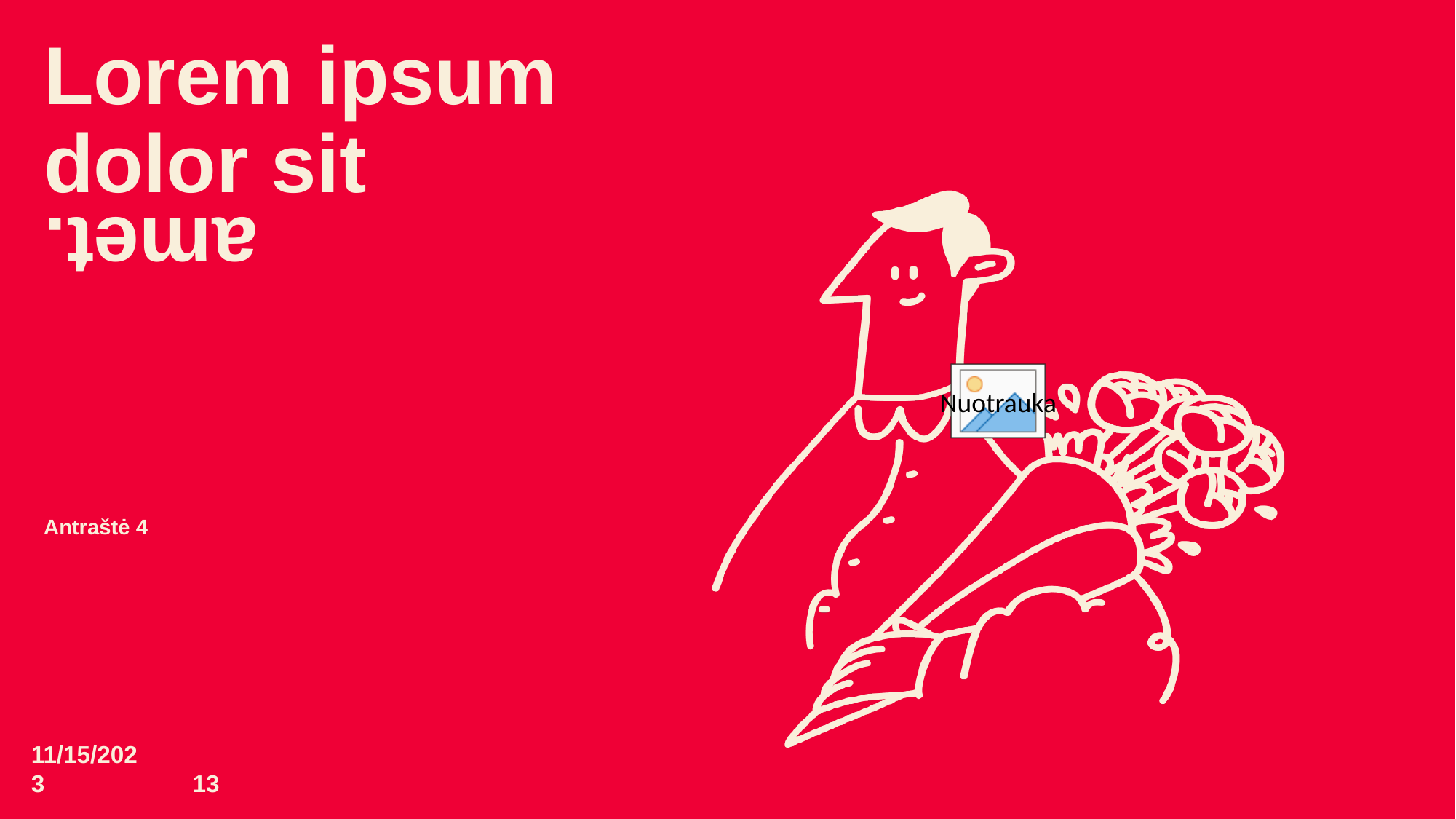

# Lorem ipsum dolor sit
amet.
Antraštė 4

11/15/2023
13